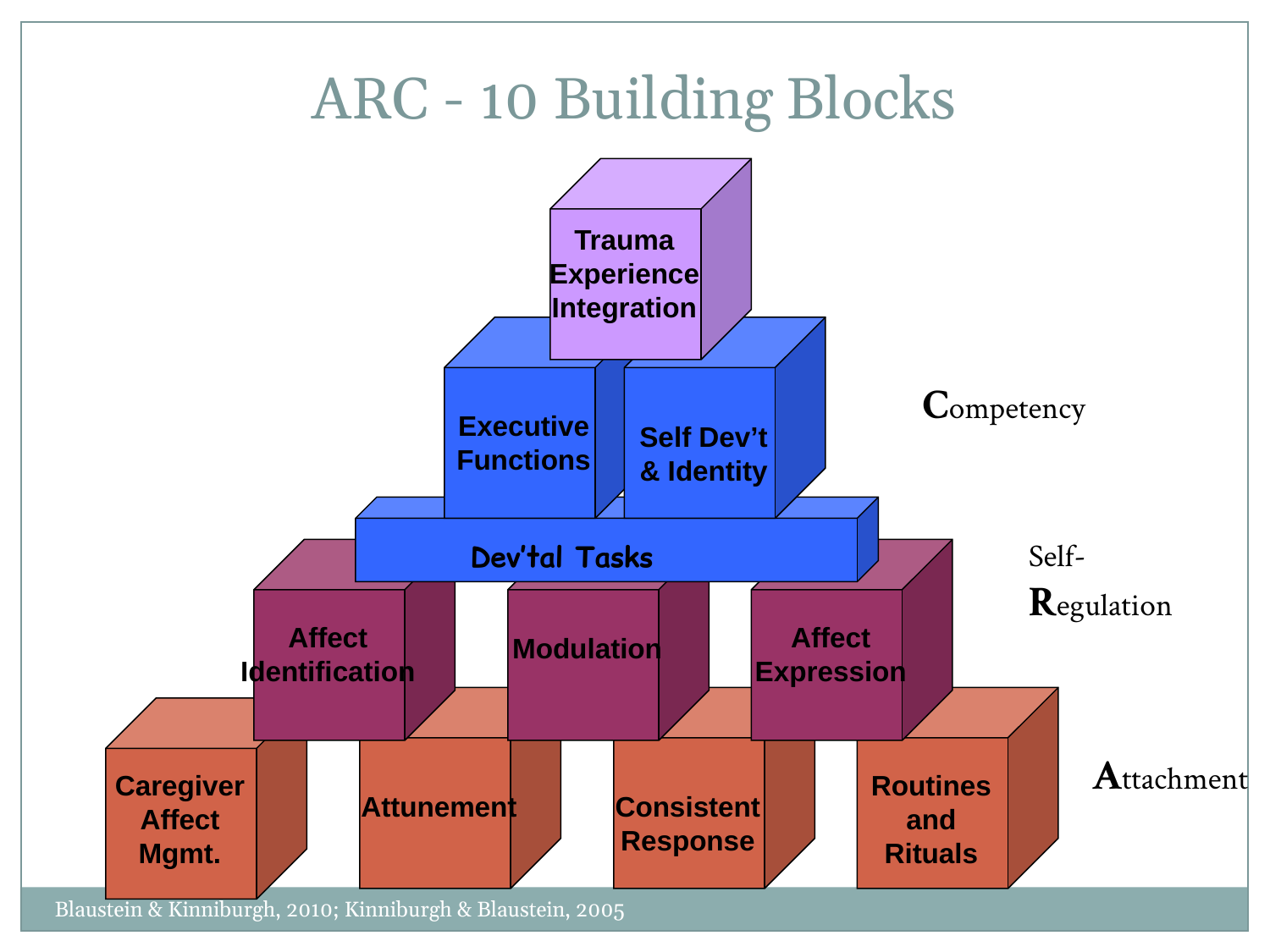

ARC - 10 Building Blocks

Trauma Experience Integration

Executive Functions

Self Dev’t & Identity
Competency

Dev’tal Tasks
Self-Regulation

Affect Identification

Modulation

Affect Expression

Attunement

Consistent Response

Routines and Rituals

Caregiver Affect Mgmt.
Attachment
Blaustein & Kinniburgh, 2010; Kinniburgh & Blaustein, 2005